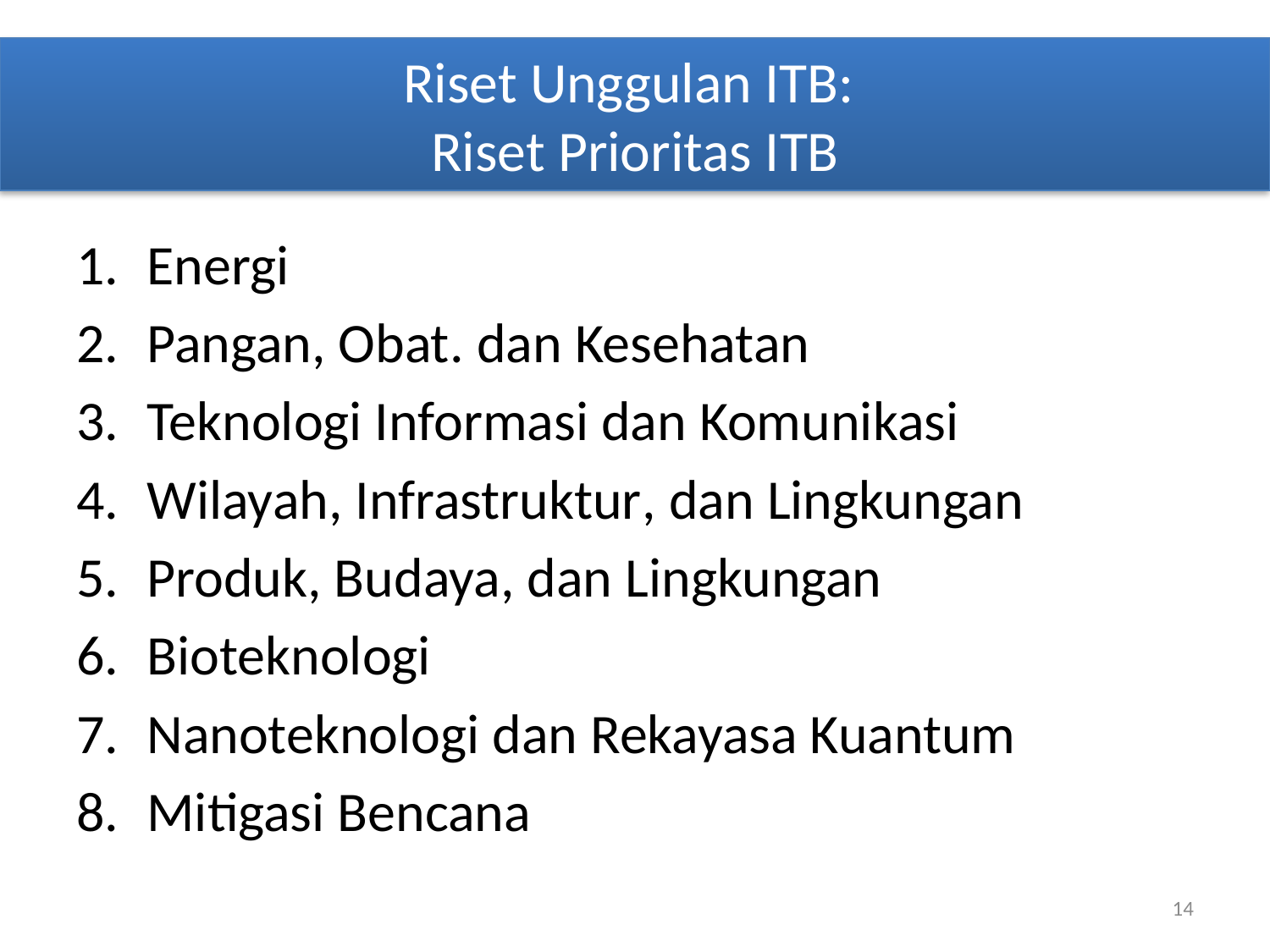

# Riset Unggulan ITB: Riset Prioritas ITB
Energi
Pangan, Obat. dan Kesehatan
Teknologi Informasi dan Komunikasi
Wilayah, Infrastruktur, dan Lingkungan
Produk, Budaya, dan Lingkungan
Bioteknologi
Nanoteknologi dan Rekayasa Kuantum
Mitigasi Bencana
14